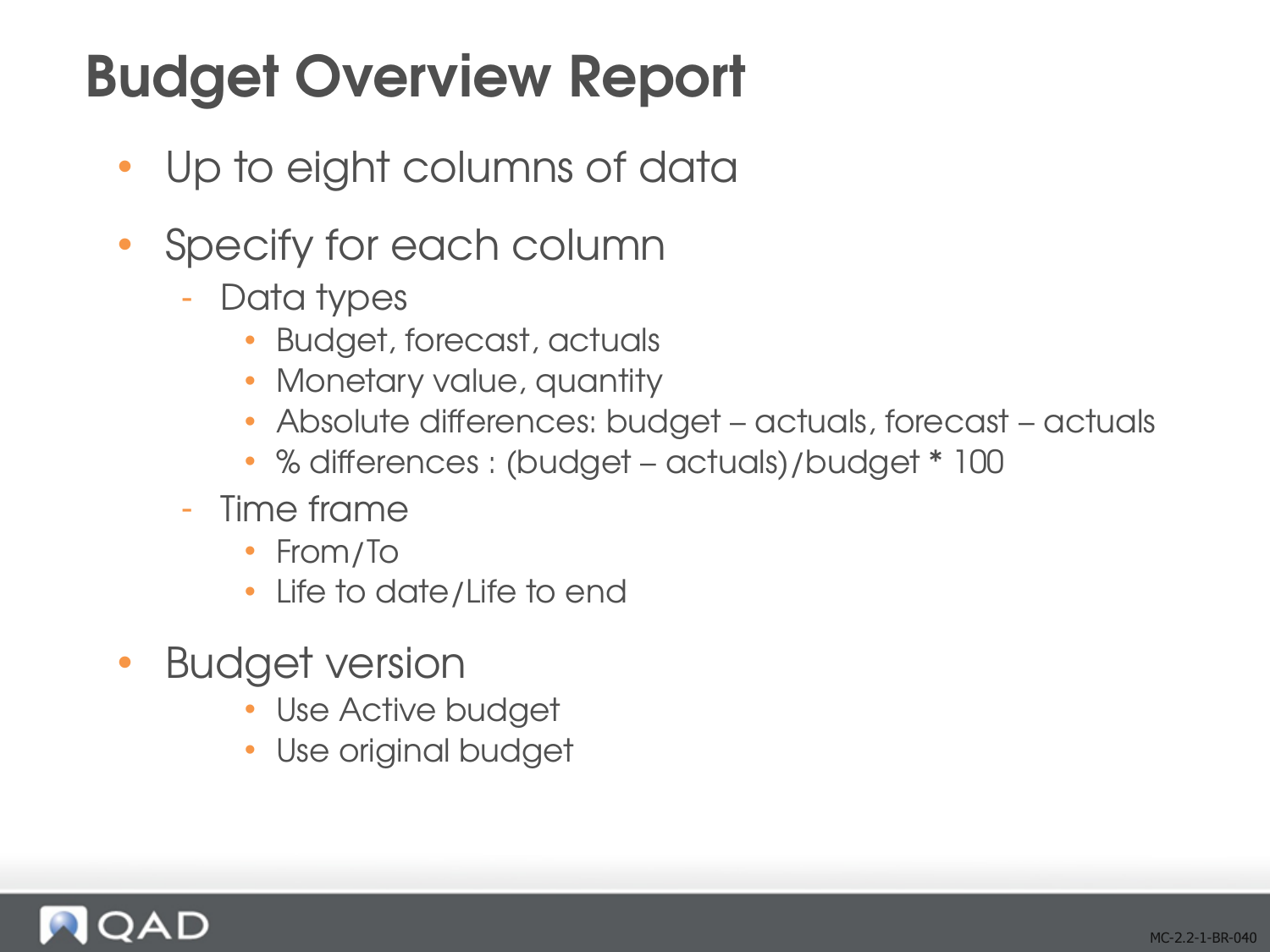

# Budget Overview Report
Up to eight columns of data
Specify for each column
Data types
Budget, forecast, actuals
Monetary value, quantity
Absolute differences: budget – actuals, forecast – actuals
% differences : (budget – actuals)/budget * 100
Time frame
From/To
Life to date/Life to end
Budget version
Use Active budget
Use original budget
MC-2.2-1-BR-040